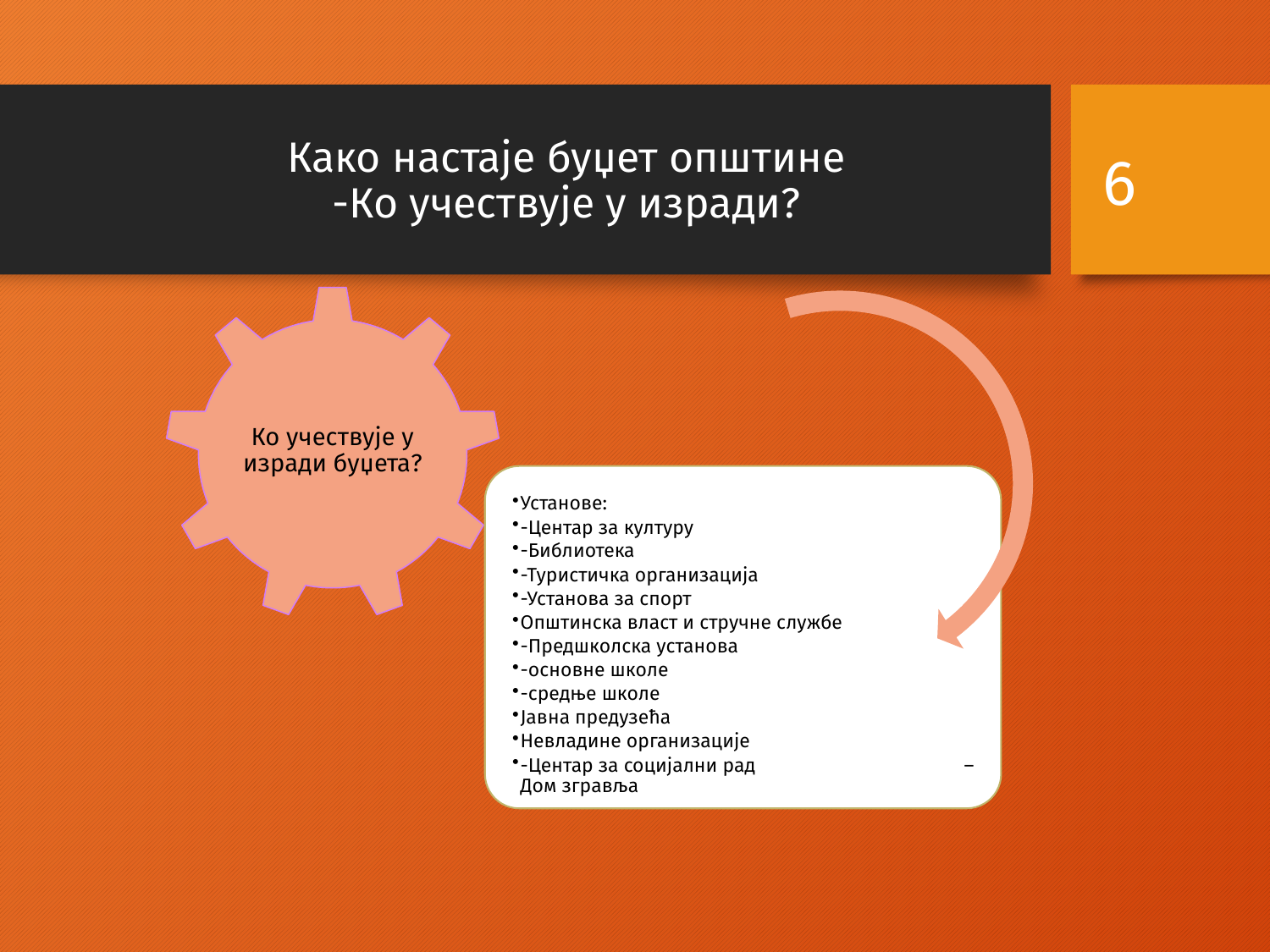

# Како настаје буџет општине -Ко учествује у изради?
6
Ко учествује у изради буџета?
Установе:
-Центар за културу
-Библиотека
-Туристичка организација
-Установа за спорт
Општинска власт и стручне службе
-Предшколска установа
-основне школе
-средње школе
Јавна предузећа
Невладине организације
-Центар за социјални рад                                         –Дом згравља